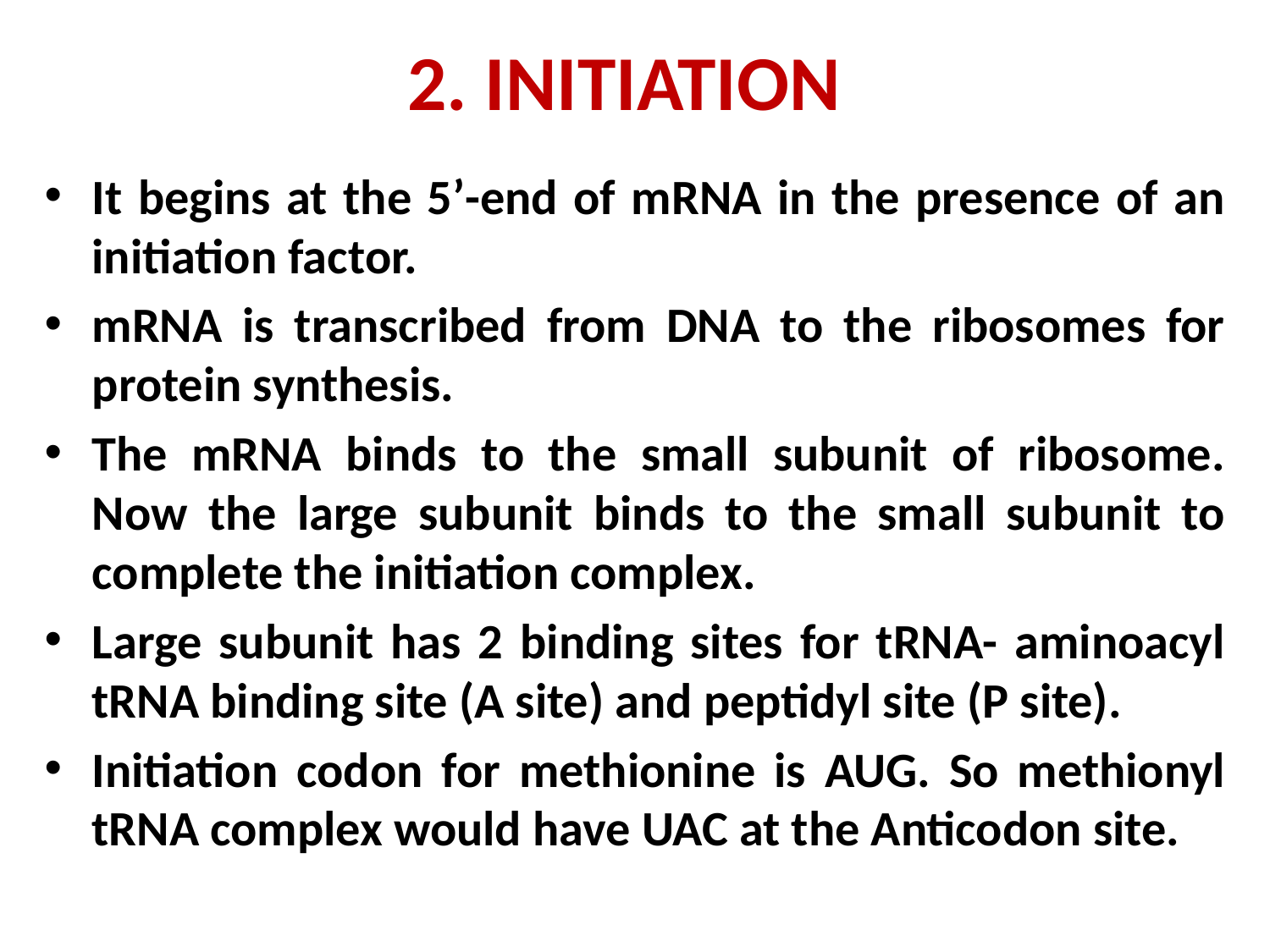

# 2. INITIATION
It begins at the 5’-end of mRNA in the presence of an initiation factor.
mRNA is transcribed from DNA to the ribosomes for protein synthesis.
The mRNA binds to the small subunit of ribosome. Now the large subunit binds to the small subunit to complete the initiation complex.
Large subunit has 2 binding sites for tRNA- aminoacyl tRNA binding site (A site) and peptidyl site (P site).
Initiation codon for methionine is AUG. So methionyl tRNA complex would have UAC at the Anticodon site.